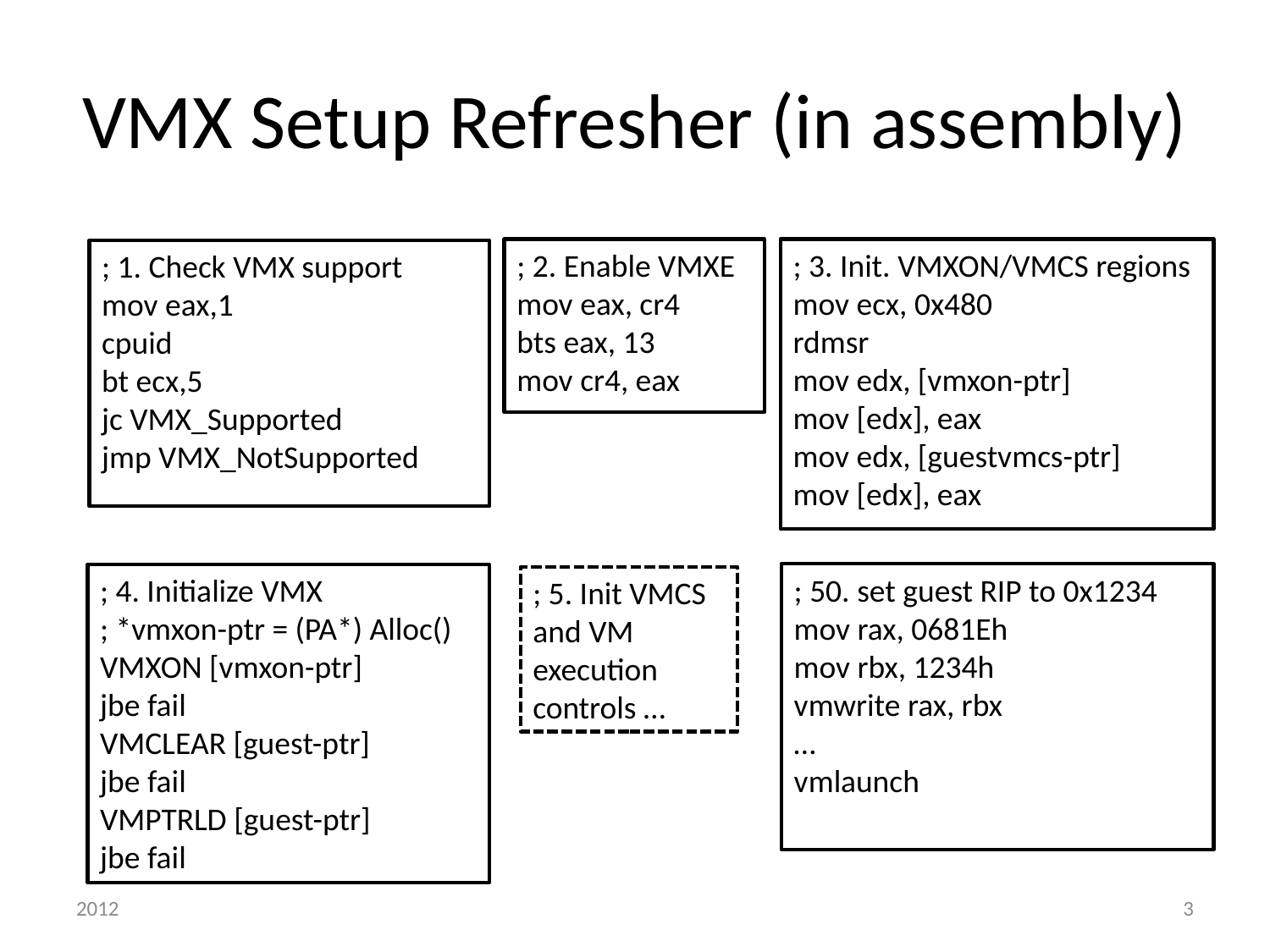

# VMX Setup Refresher (in assembly)
; 2. Enable VMXE
mov eax, cr4
bts eax, 13
mov cr4, eax

; 3. Init. VMXON/VMCS regions
mov ecx, 0x480
rdmsr
mov edx, [vmxon-ptr]
mov [edx], eax
mov edx, [guestvmcs-ptr]
mov [edx], eax
; 1. Check VMX support
mov eax,1
cpuid
bt ecx,5
jc VMX_Supported
jmp VMX_NotSupported
; 50. set guest RIP to 0x1234
mov rax, 0681Eh
mov rbx, 1234h
vmwrite rax, rbx
…
vmlaunch
; 4. Initialize VMX
; *vmxon-ptr = (PA*) Alloc()
VMXON [vmxon-ptr]
jbe fail
VMCLEAR [guest-ptr]
jbe fail
VMPTRLD [guest-ptr]
jbe fail
; 5. Init VMCS and VM execution controls …
2012

3